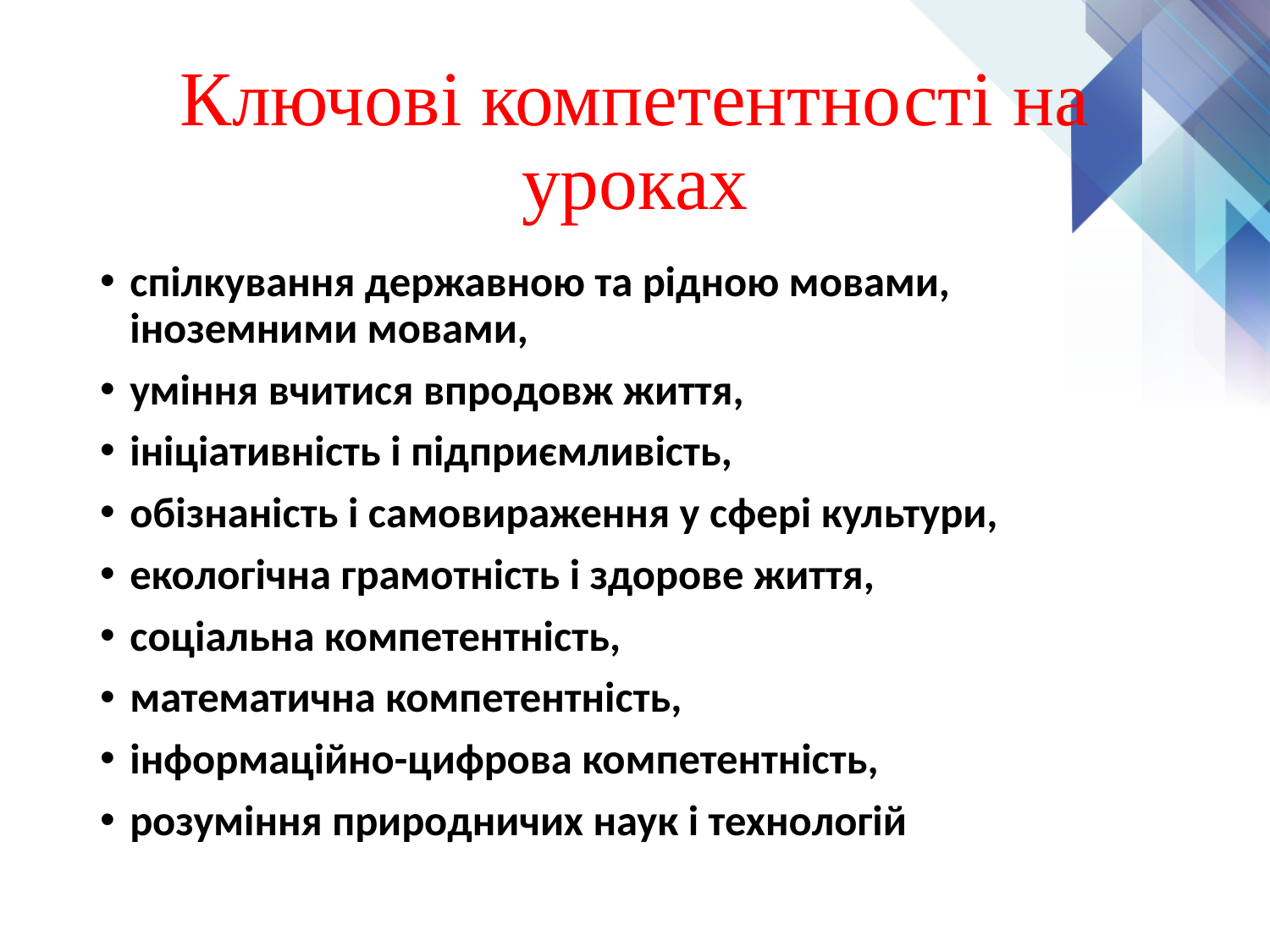

# Ключові компетентності на уроках
спілкування державною та рідною мовами, іноземними мовами,
уміння вчитися впродовж життя,
ініціативність і підприємливість,
обізнаність і самовираження у сфері культури,
екологічна грамотність і здорове життя,
соціальна компетентність,
математична компетентність,
інформаційно-цифрова компетентність,
розуміння природничих наук і технологій